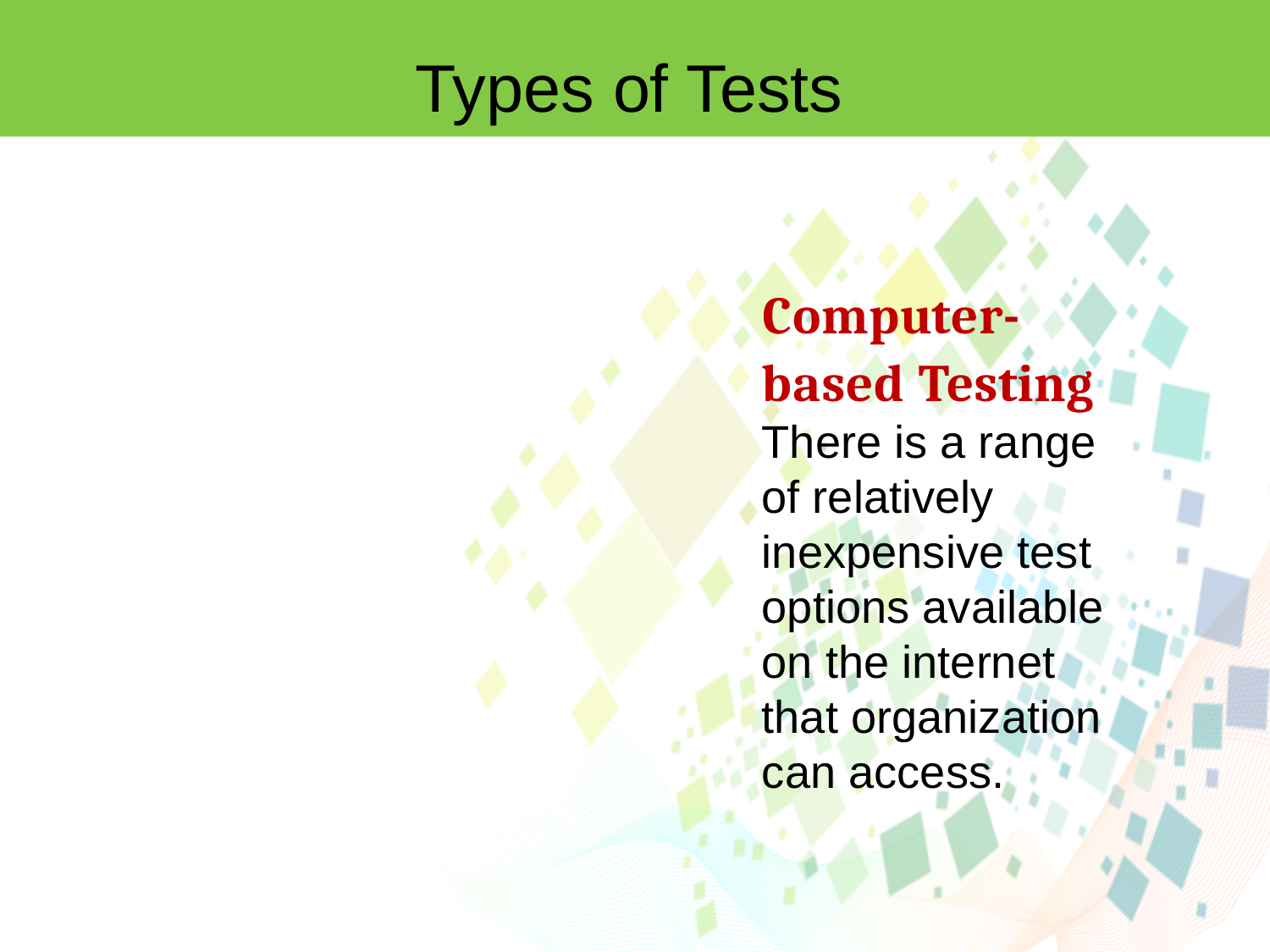

Types of Tests
Computer-based Testing
There is a range of relatively inexpensive test options available on the internet that organization can access.